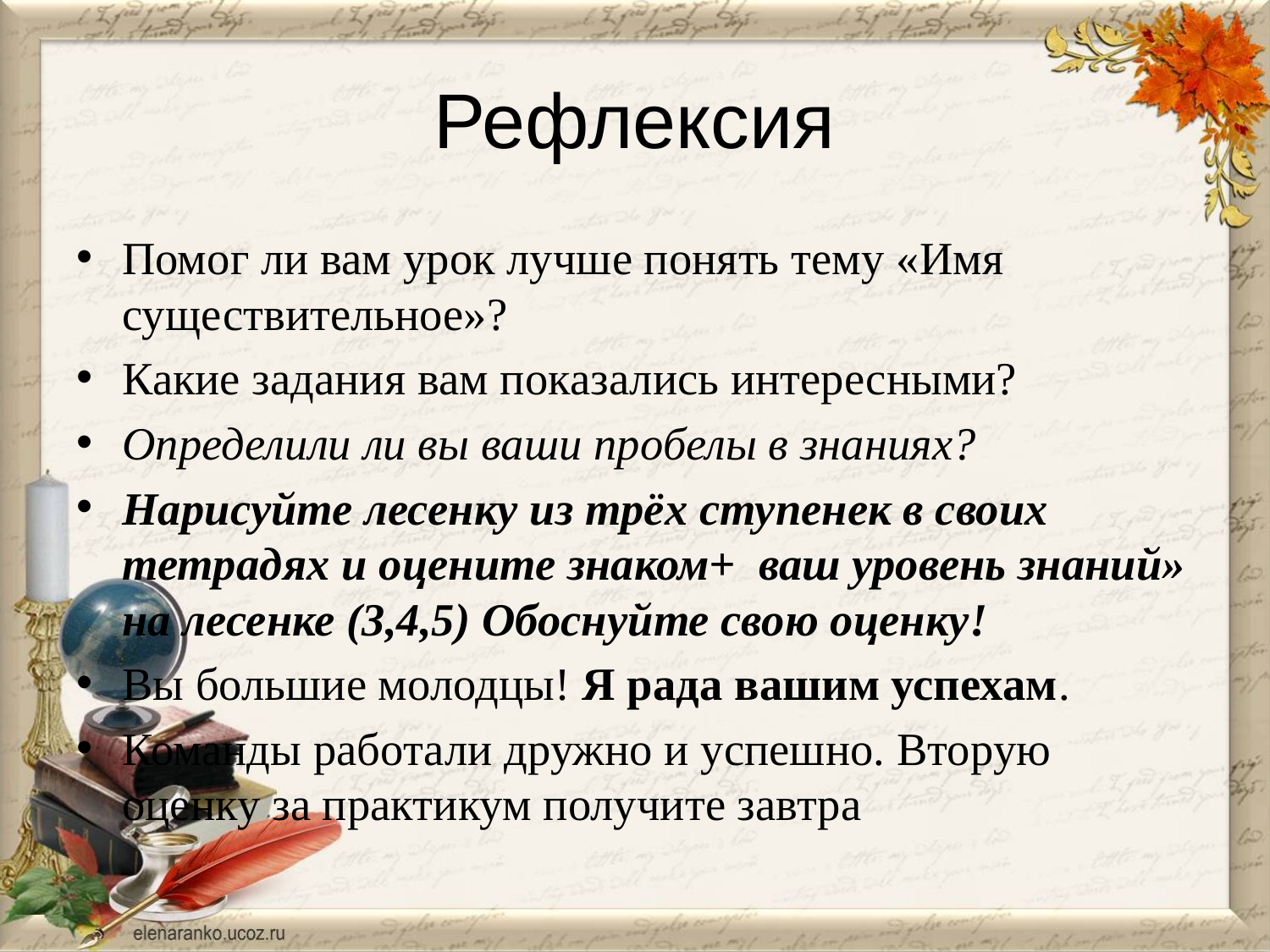

# Рефлексия

Помог ли вам урок лучше понять тему «Имя существительное»?
Какие задания вам показались интересными?
Определили ли вы ваши пробелы в знаниях?
Нарисуйте лесенку из трёх ступенек в своих тетрадях и оцените знаком+  ваш уровень знаний» на лесенке (3,4,5) Обоснуйте свою оценку!
Вы большие молодцы! Я рада вашим успехам.
Команды работали дружно и успешно. Вторую оценку за практикум получите завтра